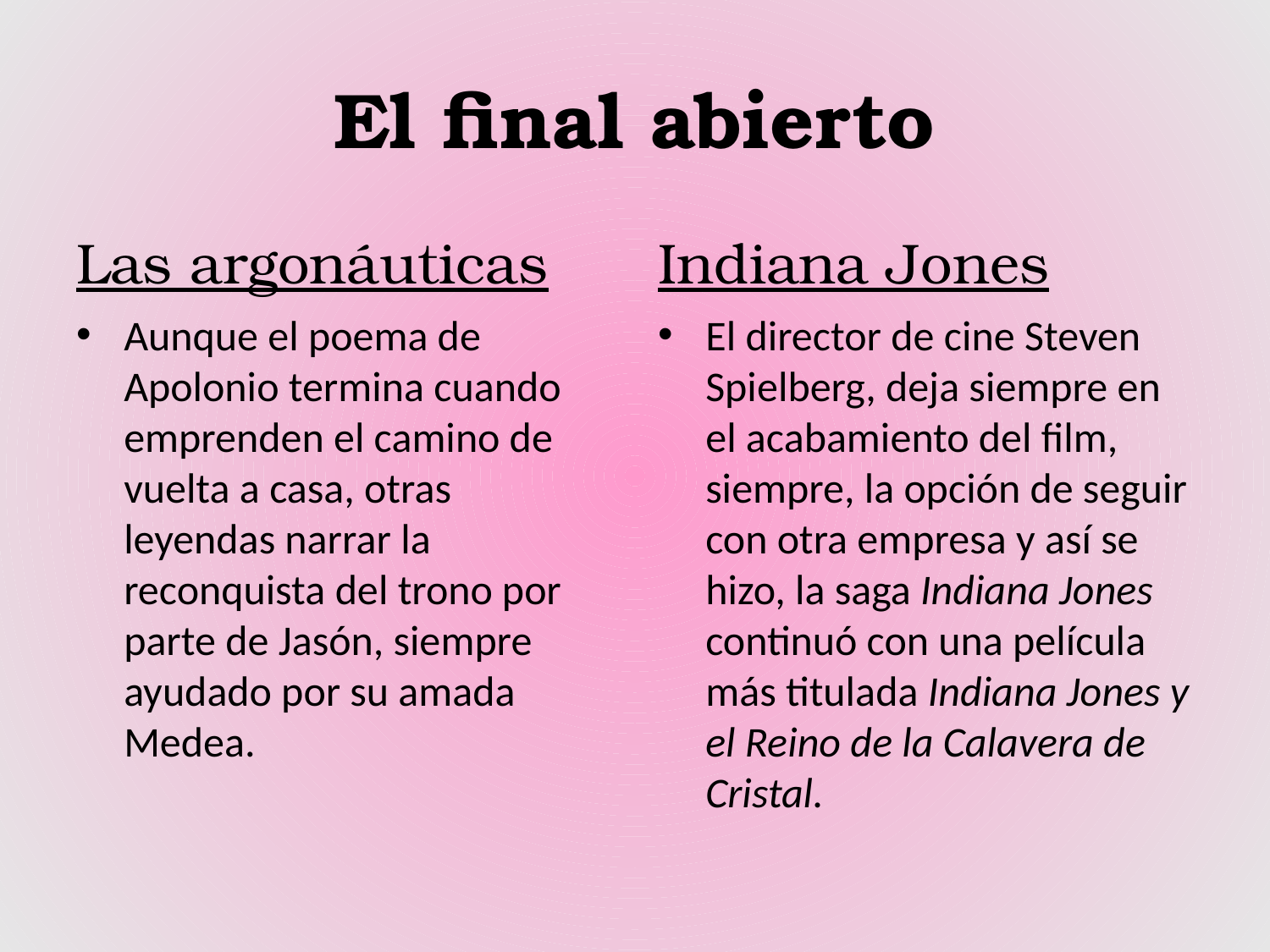

# El final abierto
Las argonáuticas
Indiana Jones
Aunque el poema de Apolonio termina cuando emprenden el camino de vuelta a casa, otras leyendas narrar la reconquista del trono por parte de Jasón, siempre ayudado por su amada Medea.
El director de cine Steven Spielberg, deja siempre en el acabamiento del film, siempre, la opción de seguir con otra empresa y así se hizo, la saga Indiana Jones continuó con una película más titulada Indiana Jones y el Reino de la Calavera de Cristal.